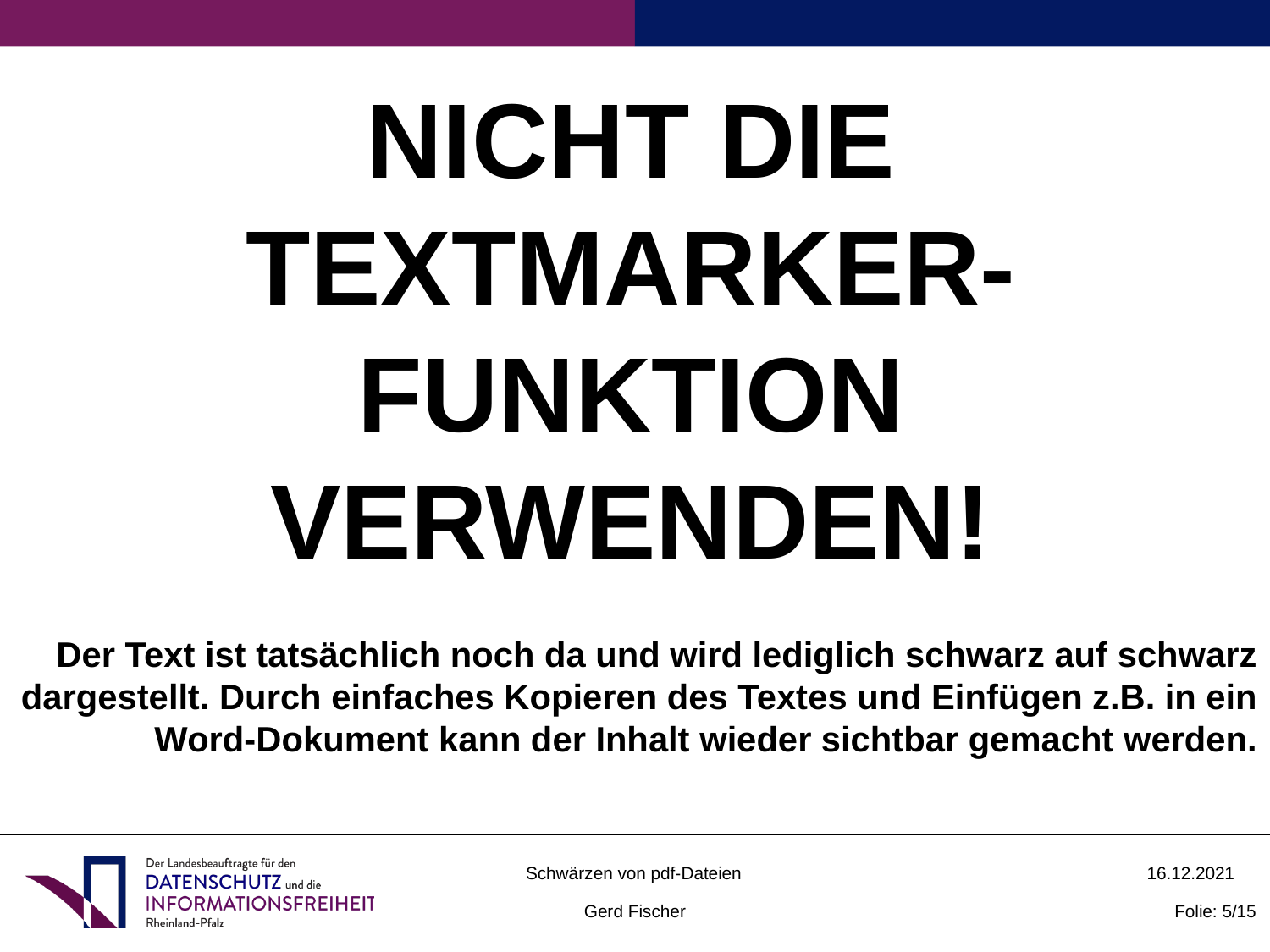

NICHT DIE TEXTMARKER-FUNKTION VERWENDEN!
Der Text ist tatsächlich noch da und wird lediglich schwarz auf schwarz dargestellt. Durch einfaches Kopieren des Textes und Einfügen z.B. in ein Word-Dokument kann der Inhalt wieder sichtbar gemacht werden.